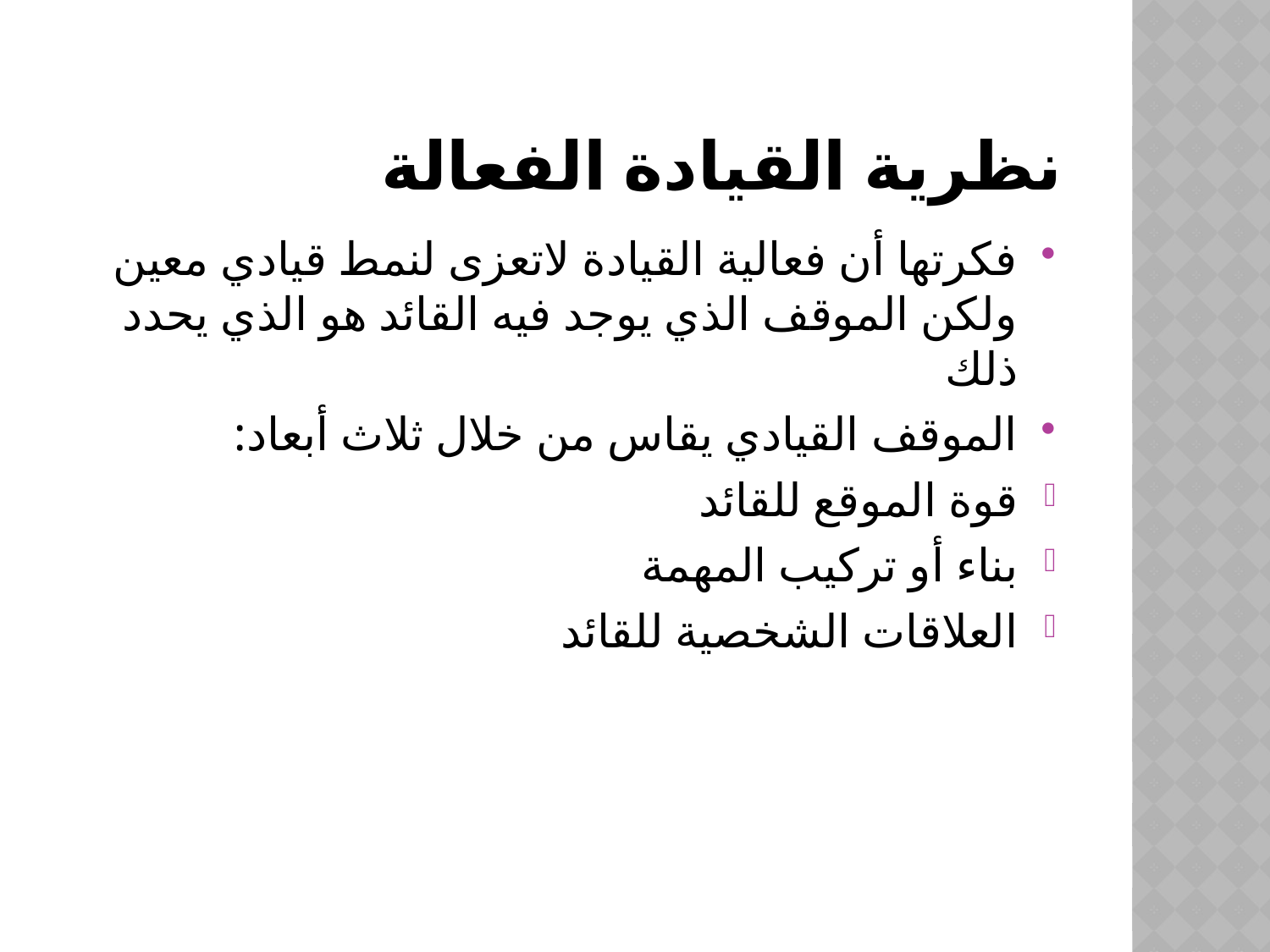

# نظرية القيادة الفعالة
فكرتها أن فعالية القيادة لاتعزى لنمط قيادي معين ولكن الموقف الذي يوجد فيه القائد هو الذي يحدد ذلك
الموقف القيادي يقاس من خلال ثلاث أبعاد:
قوة الموقع للقائد
بناء أو تركيب المهمة
العلاقات الشخصية للقائد